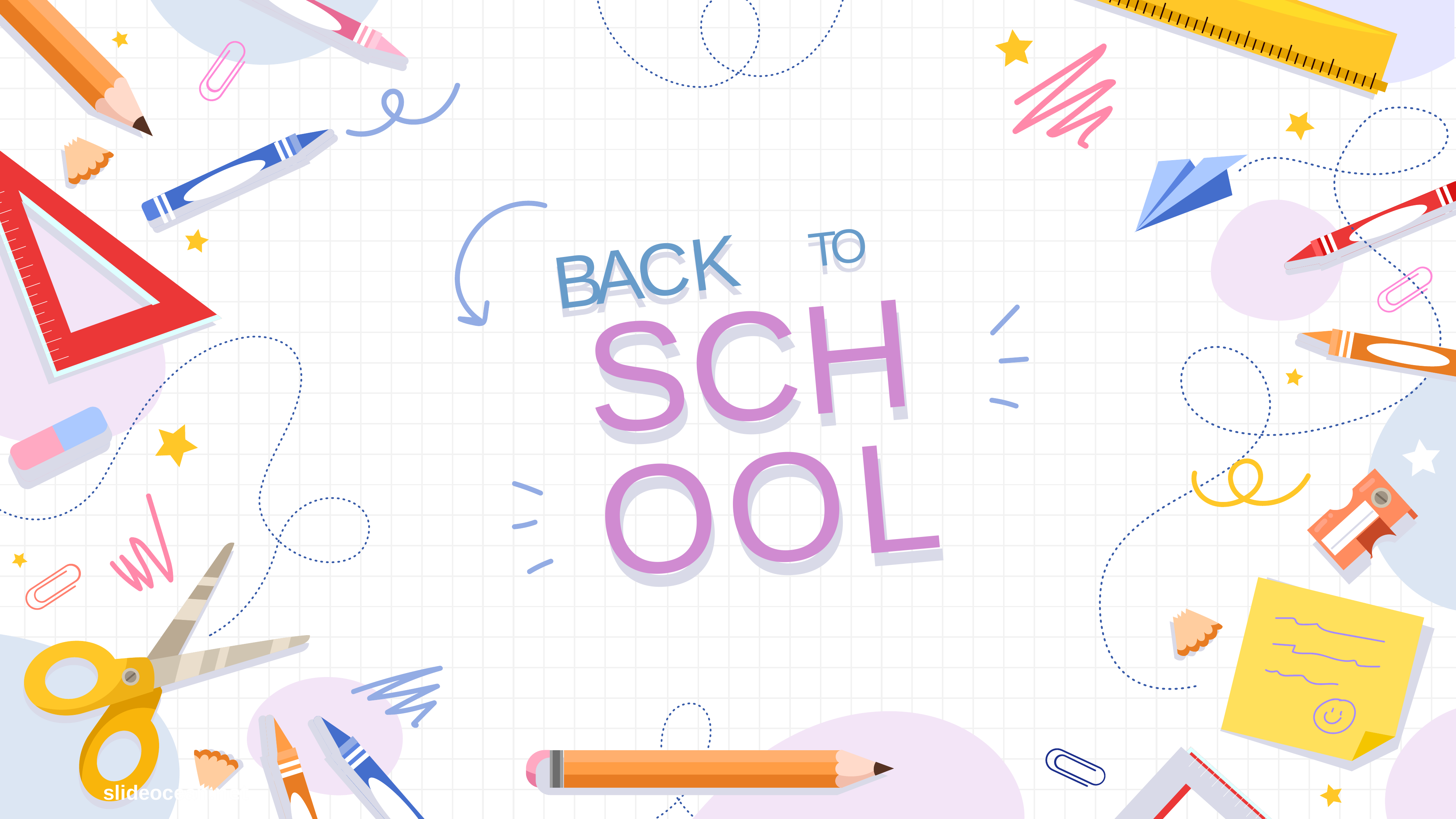

O
CK
T
O
CK
T
A
B
SCH
OOL
A

B
SCH

OOL

slideocean.net